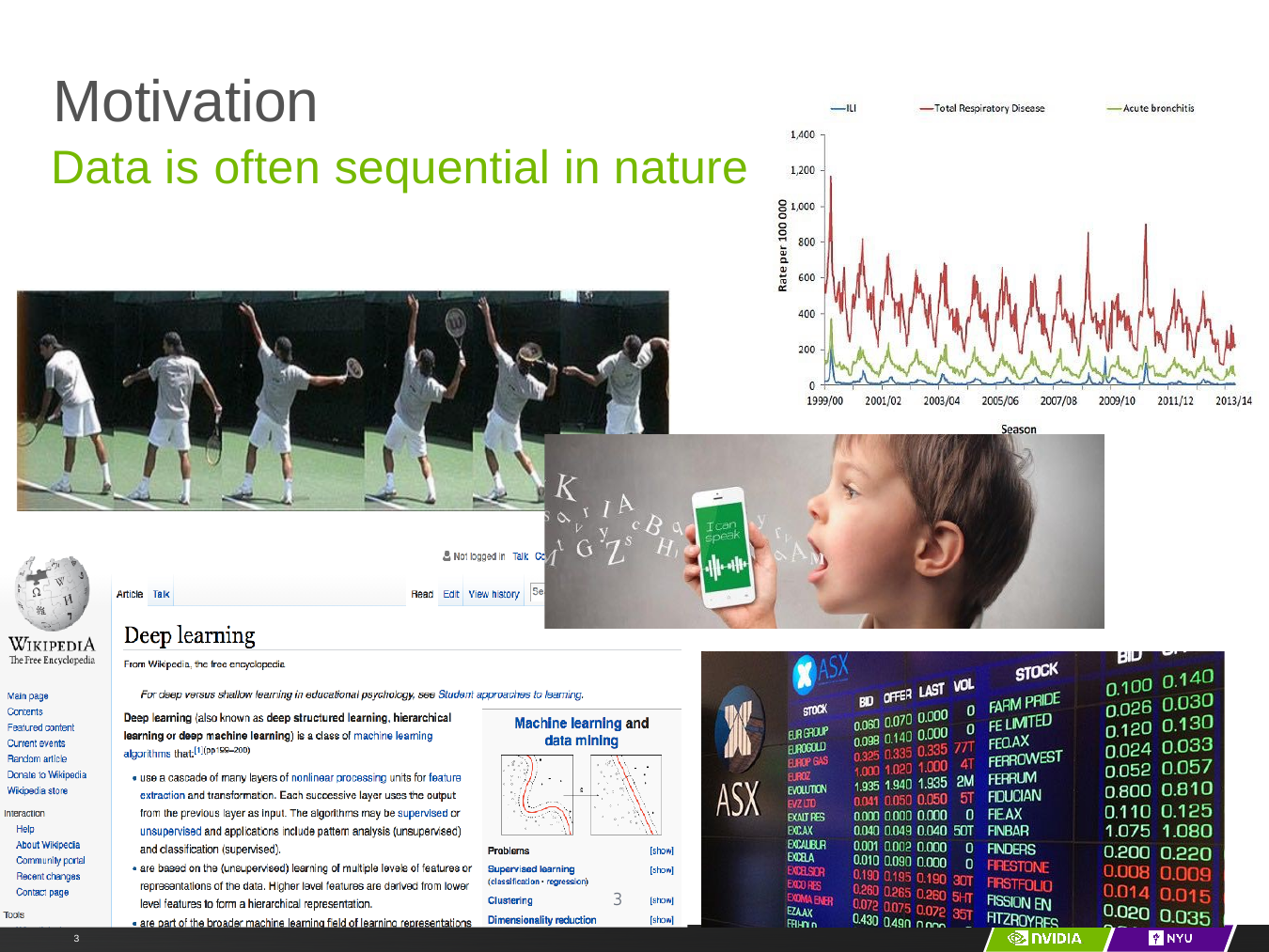

# Motivation
Data is often sequential in nature

3